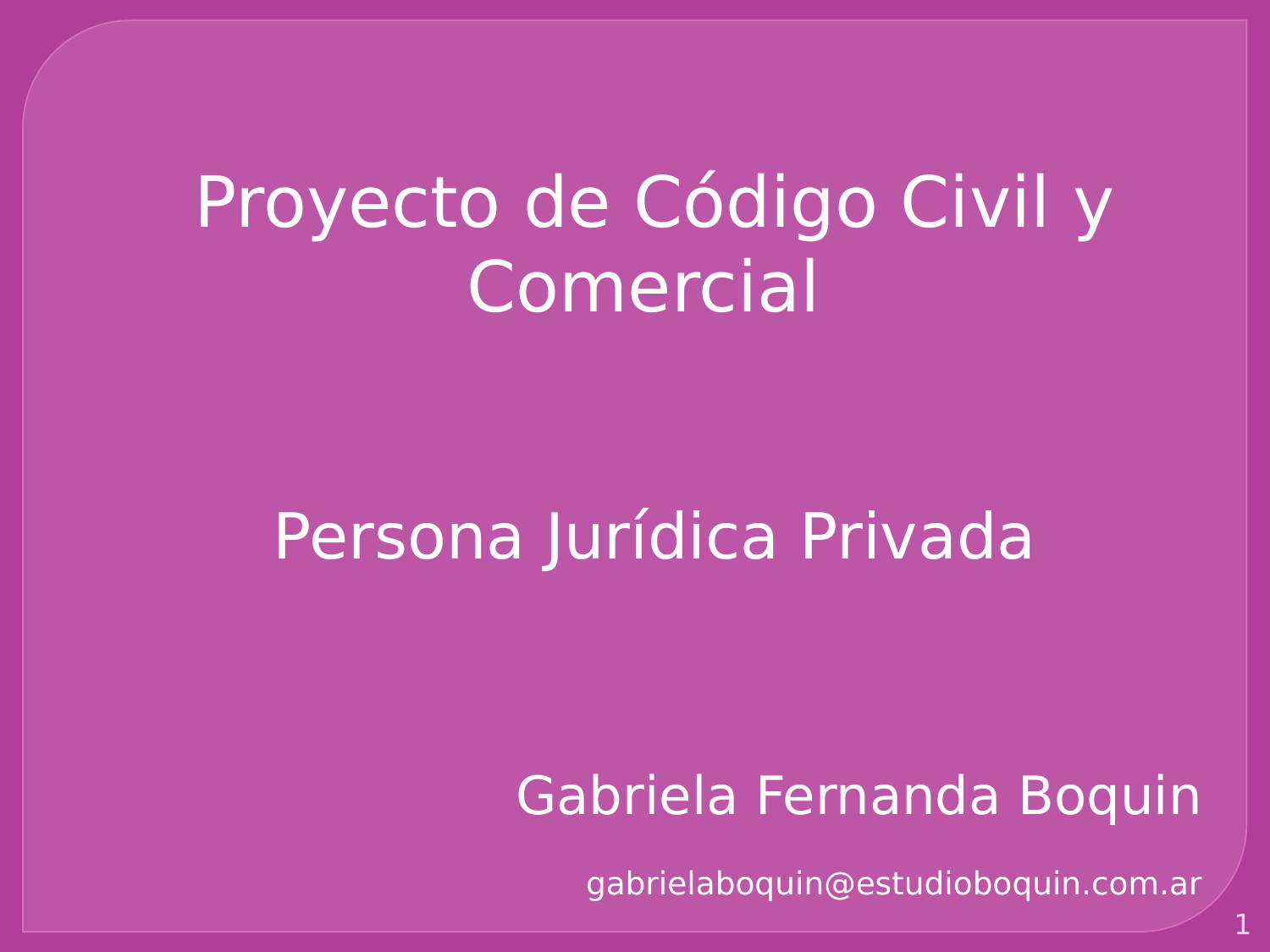

Proyecto de Código Civil y Comercial

Persona Jurídica Privada

Gabriela Fernanda Boquin

gabrielaboquin@estudioboquin.com.ar
1